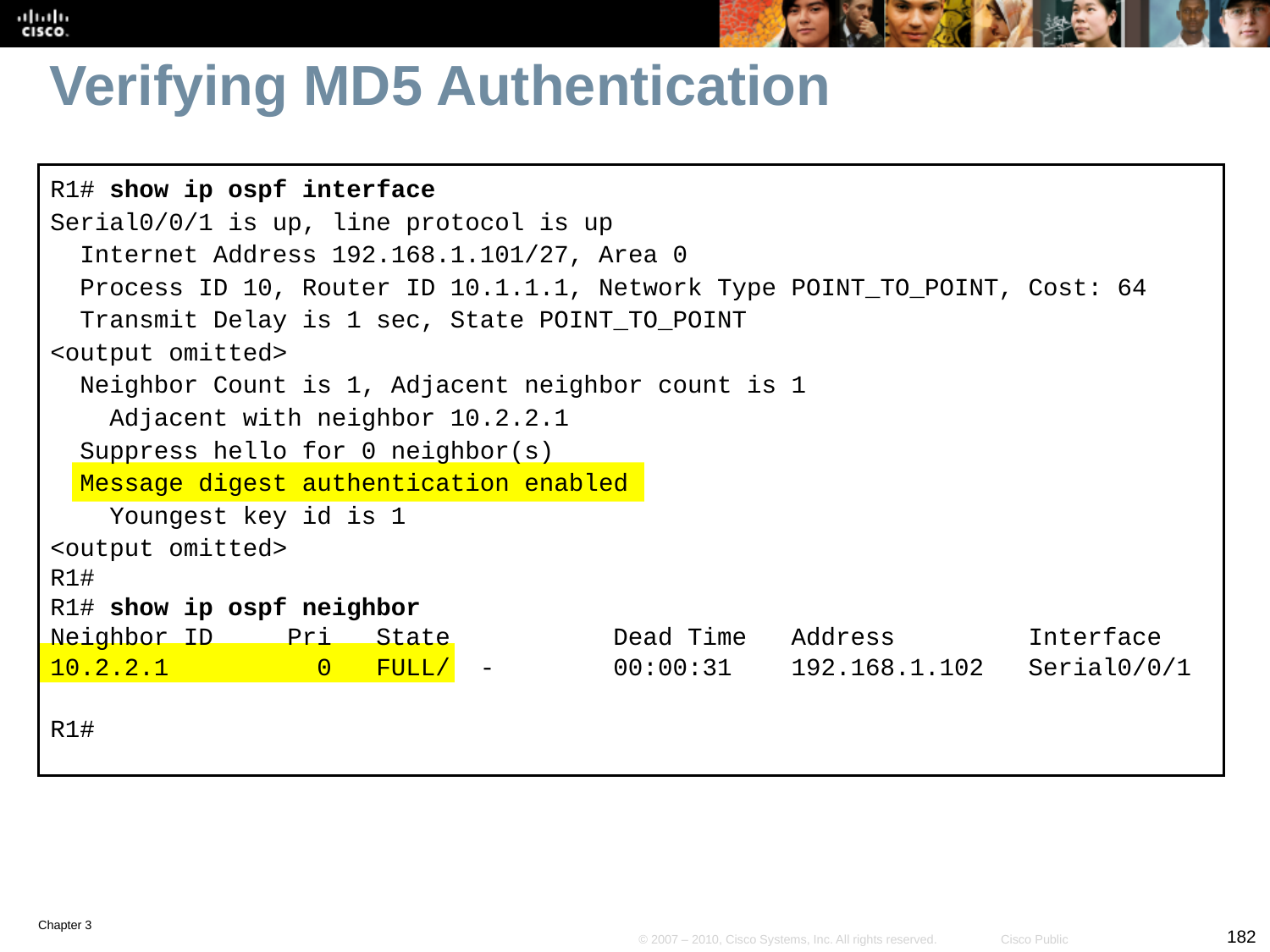

# Verifying MD5 Authentication
R1# show ip ospf interface
Serial0/0/1 is up, line protocol is up
  Internet Address 192.168.1.101/27, Area 0
  Process ID 10, Router ID 10.1.1.1, Network Type POINT_TO_POINT, Cost: 64
  Transmit Delay is 1 sec, State POINT_TO_POINT
<output omitted>
  Neighbor Count is 1, Adjacent neighbor count is 1
    Adjacent with neighbor 10.2.2.1
  Suppress hello for 0 neighbor(s)
  Message digest authentication enabled
    Youngest key id is 1
<output omitted>
R1#
R1# show ip ospf neighbor
Neighbor ID     Pri   State           Dead Time   Address         Interface
10.2.2.1          0   FULL/  -        00:00:31    192.168.1.102   Serial0/0/1

R1#